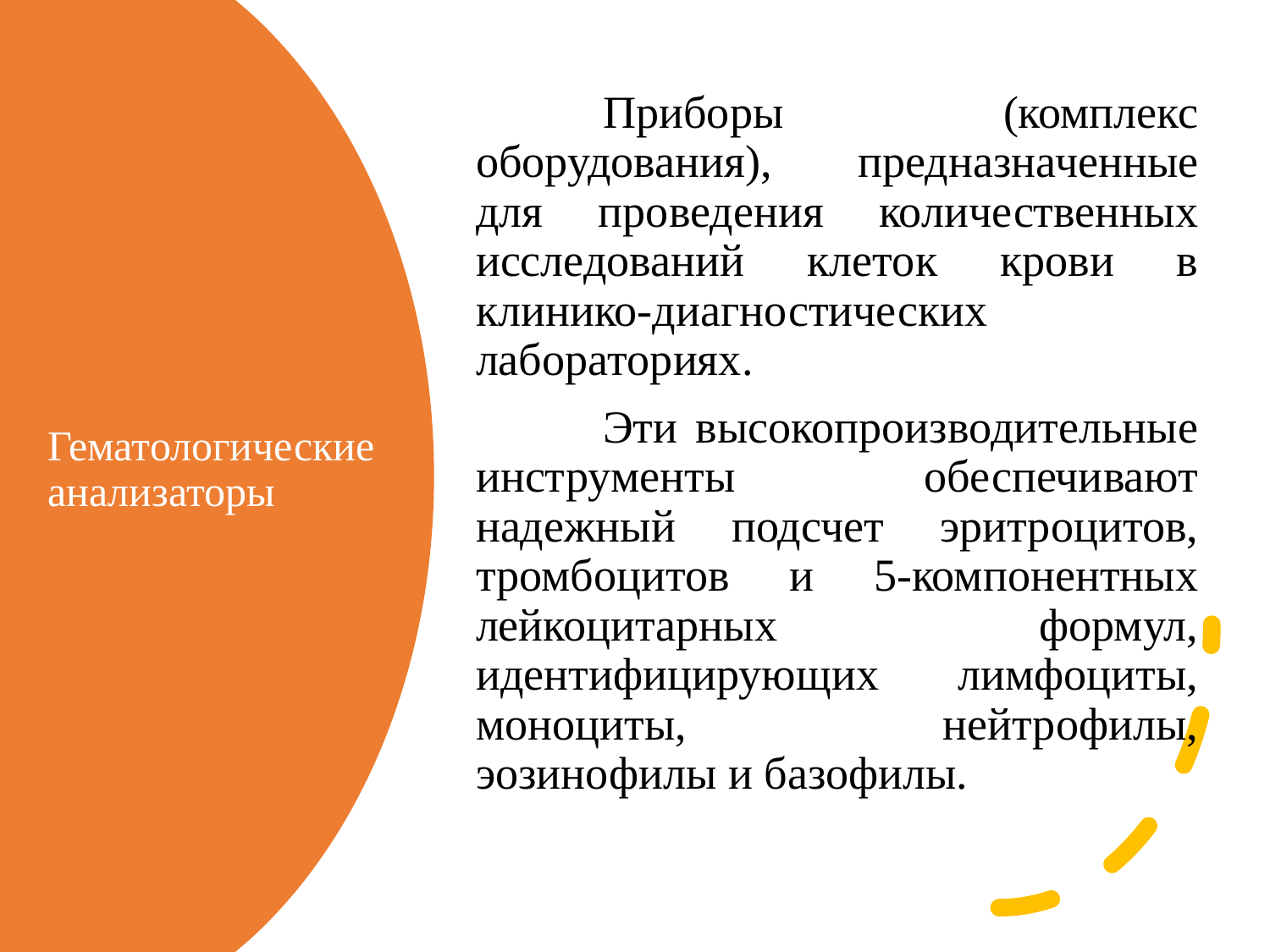

Приборы (комплекс оборудования), предназначенные для проведения количественных исследований клеток крови в клинико-диагностических лабораториях.
	Эти высокопроизводительные инструменты обеспечивают надежный подсчет эритроцитов, тромбоцитов и 5-компонентных лейкоцитарных формул, идентифицирующих лимфоциты, моноциты, нейтрофилы, эозинофилы и базофилы.

# Гематологические анализаторы